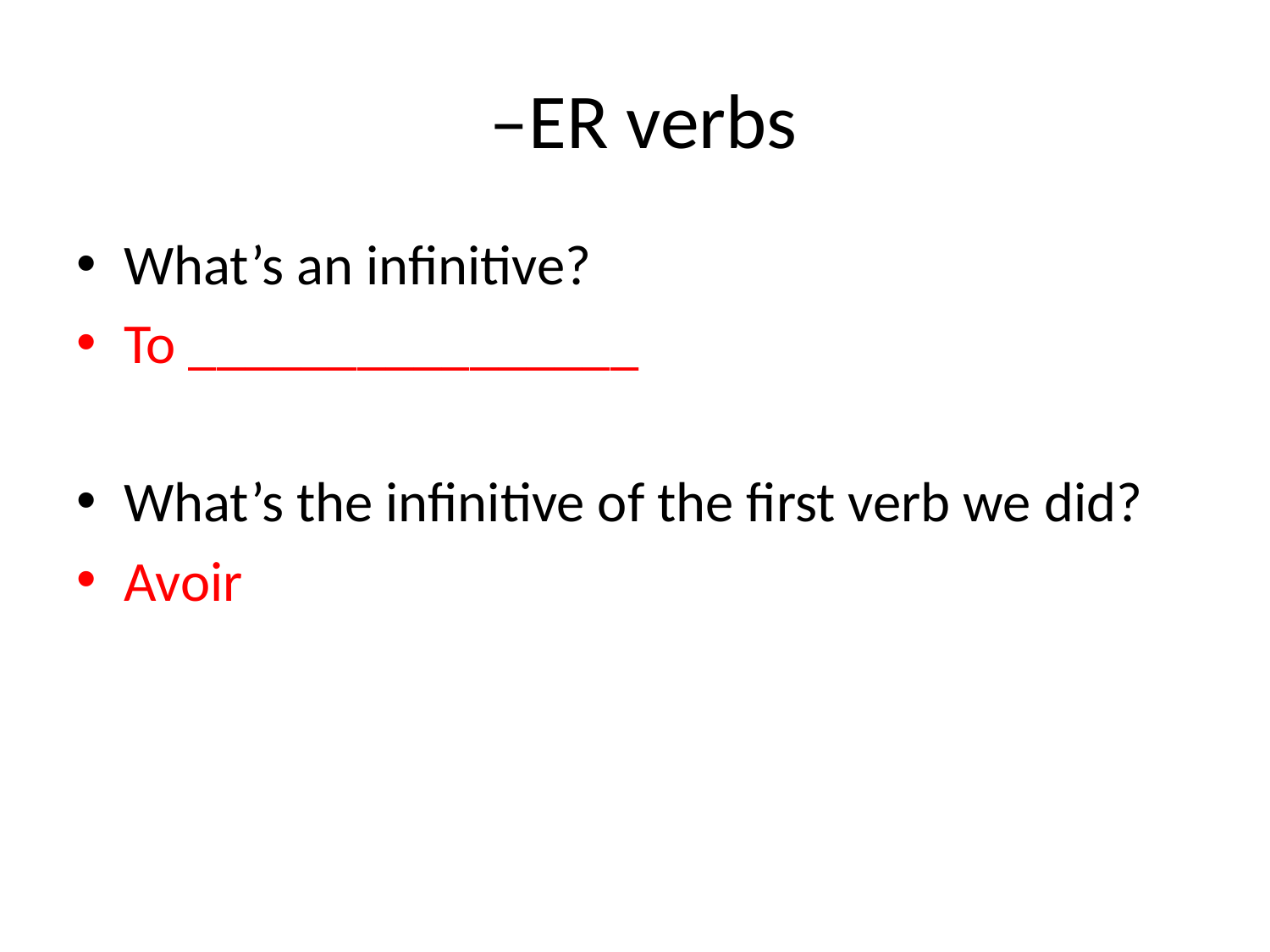

# –ER verbs
What’s an infinitive?
To ________________

What’s the infinitive of the first verb we did?
Avoir